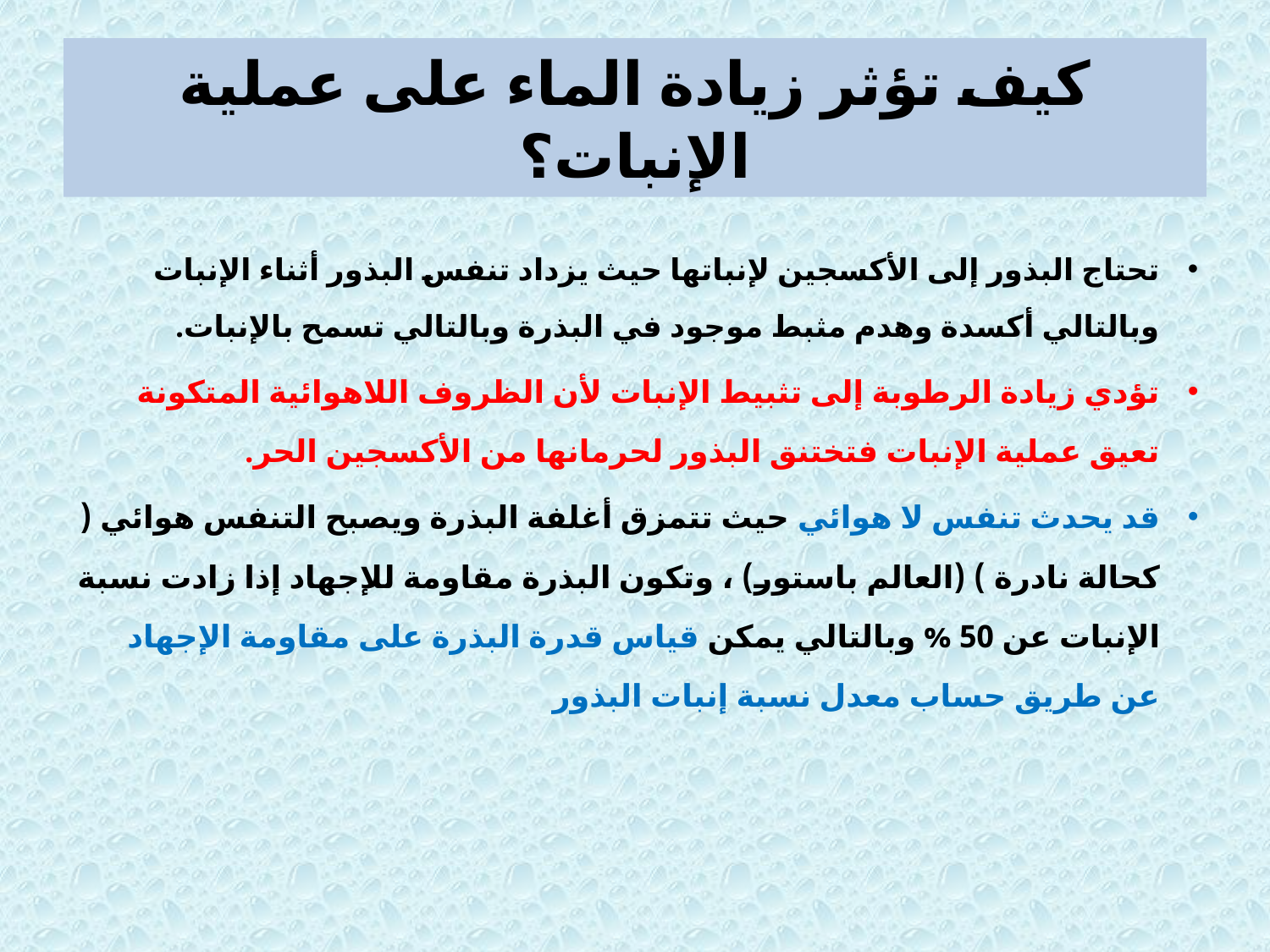

# كيف تؤثر زيادة الماء على عملية الإنبات؟
تحتاج البذور إلى الأكسجين لإنباتها حيث يزداد تنفس البذور أثناء الإنبات وبالتالي أكسدة وهدم مثبط موجود في البذرة وبالتالي تسمح بالإنبات.
تؤدي زيادة الرطوبة إلى تثبيط الإنبات لأن الظروف اللاهوائية المتكونة تعيق عملية الإنبات فتختنق البذور لحرمانها من الأكسجين الحر.
قد يحدث تنفس لا هوائي حيث تتمزق أغلفة البذرة ويصبح التنفس هوائي ( كحالة نادرة ) (العالم باستور) ، وتكون البذرة مقاومة للإجهاد إذا زادت نسبة الإنبات عن 50 % وبالتالي يمكن قياس قدرة البذرة على مقاومة الإجهاد عن طريق حساب معدل نسبة إنبات البذور